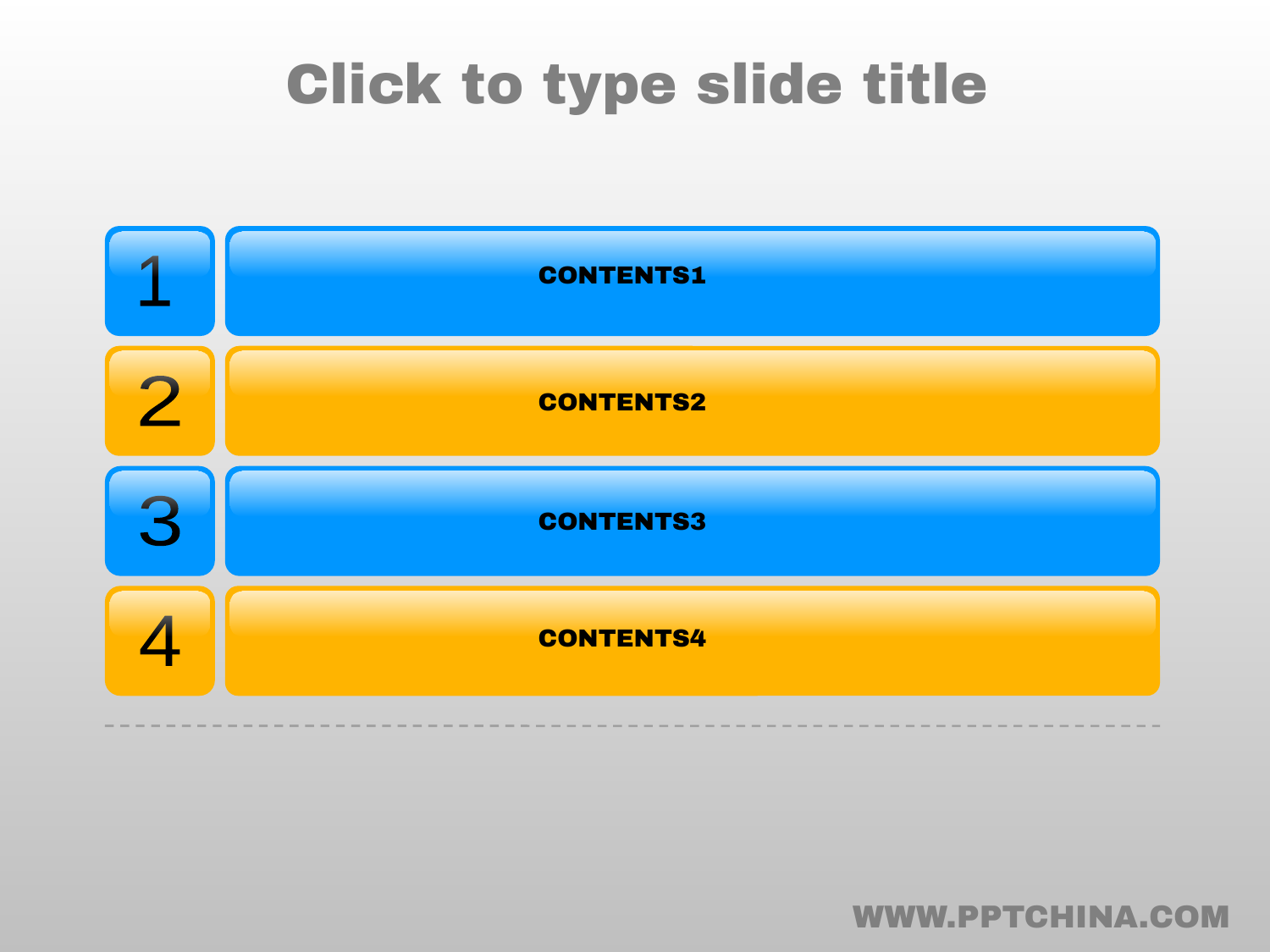

Click to type slide title

CONTENTS1

1

2
CONTENTS2

3
CONTENTS3

4
CONTENTS4